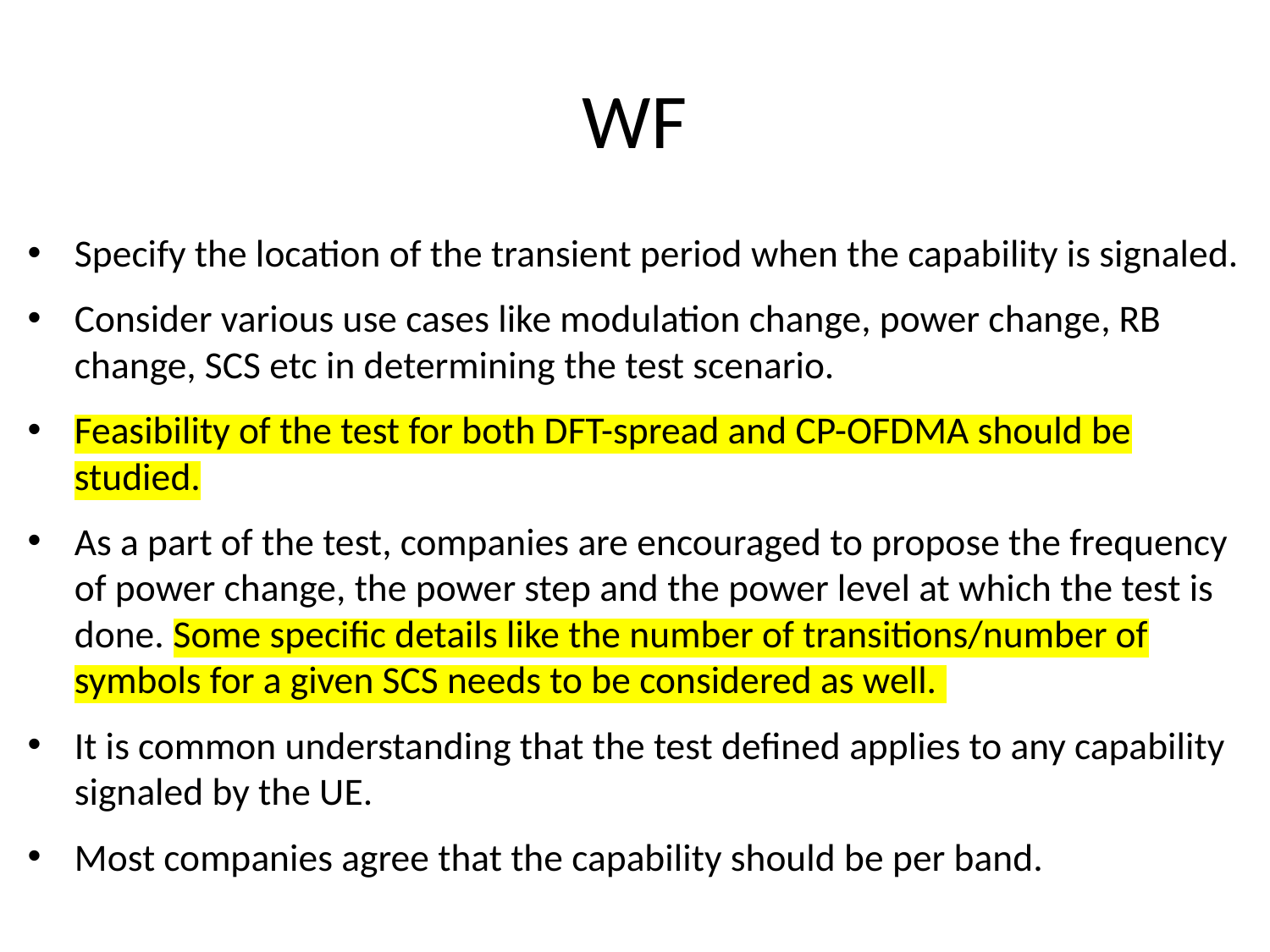

# WF
Specify the location of the transient period when the capability is signaled.
Consider various use cases like modulation change, power change, RB change, SCS etc in determining the test scenario.
Feasibility of the test for both DFT-spread and CP-OFDMA should be studied.
As a part of the test, companies are encouraged to propose the frequency of power change, the power step and the power level at which the test is done. Some specific details like the number of transitions/number of symbols for a given SCS needs to be considered as well.
It is common understanding that the test defined applies to any capability signaled by the UE.
Most companies agree that the capability should be per band.